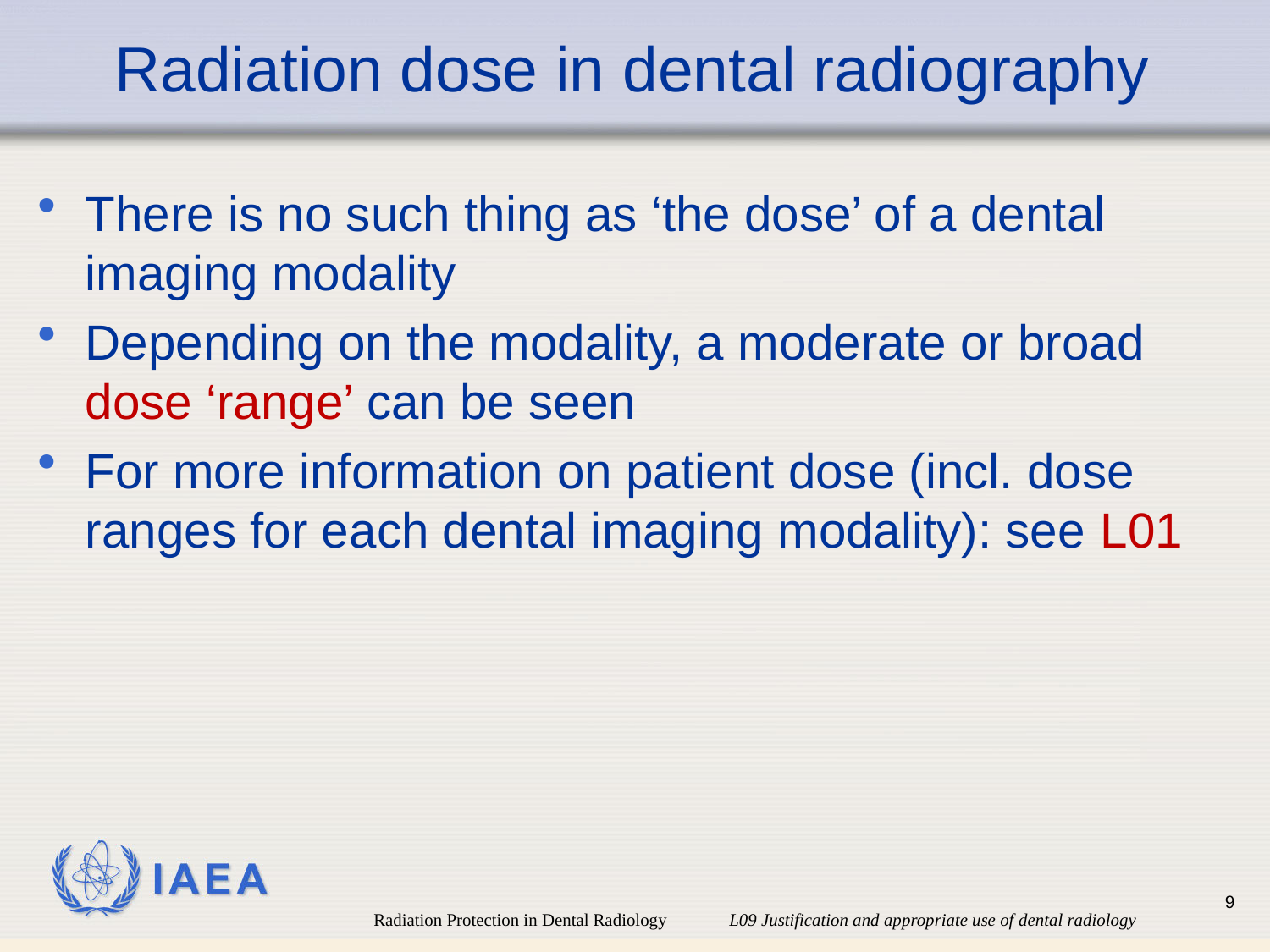

# Radiation dose in dental radiography
There is no such thing as ‘the dose’ of a dental imaging modality
Depending on the modality, a moderate or broad dose ‘range’ can be seen
For more information on patient dose (incl. dose ranges for each dental imaging modality): see L01

9
Radiation Protection in Dental Radiology              L09 Justification and appropriate use of dental radiology